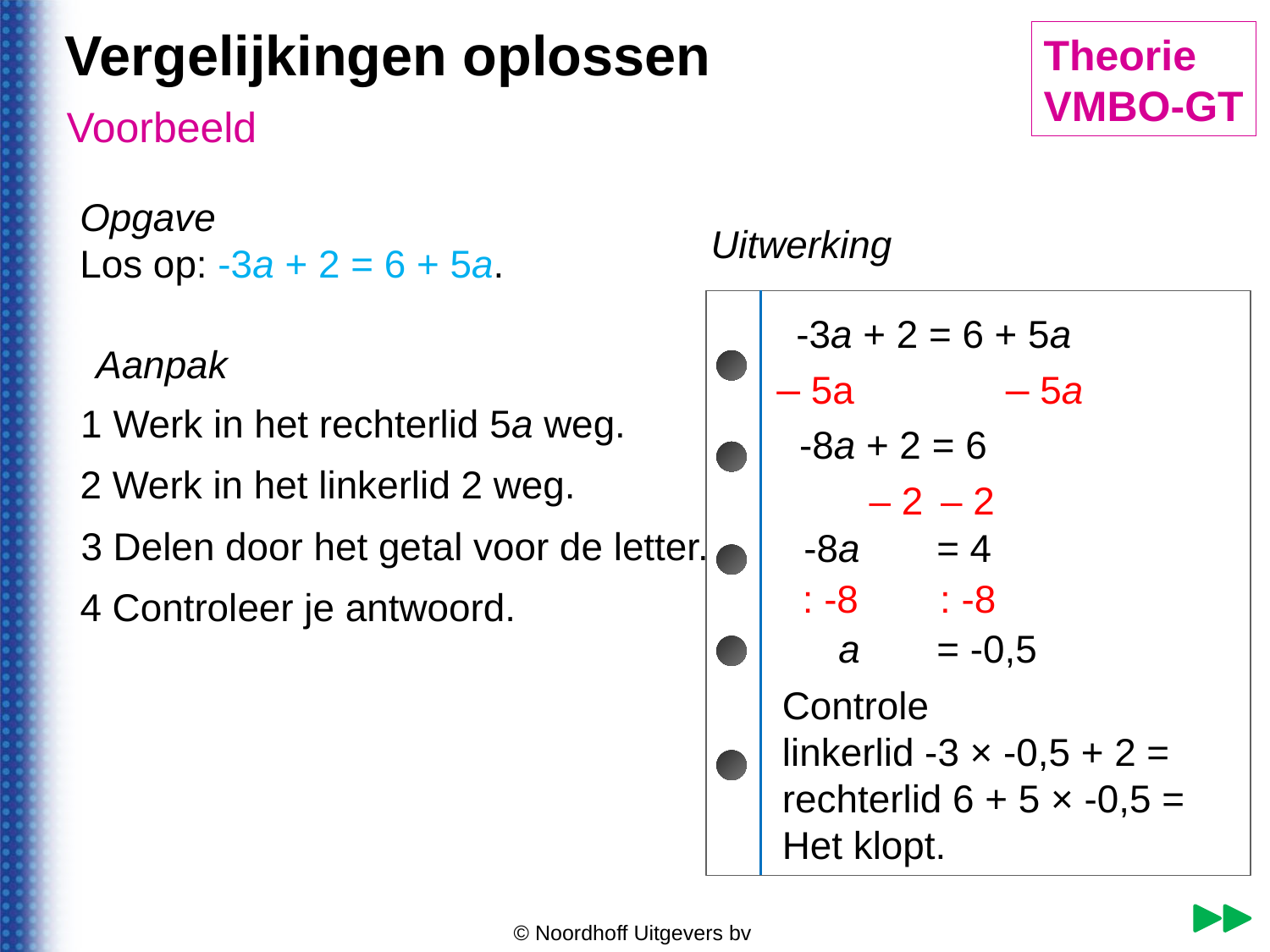

Vergelijkingen oplossen
Theorie
VMBO-GT
© Noordhoff Uitgevers bv
Voorbeeld

Opgave
Los op: -3a + 2 = 6 + 5a.
Uitwerking

-3a + 2 = 6 + 5a
Aanpak

– 5a
– 5a
1 Werk in het rechterlid 5a weg.
-8a + 2 = 6 + 5a

2 Werk in het linkerlid 2 weg.
– 2
– 2
3 Delen door het getal voor de letter.
-8a + 2 = 4 + 5a

: -8
: -8
4 Controleer je antwoord.
-8a + 2 = -0,5 + 5a

Controle
linkerlid -3 × -0,5 + 2 = 3,5
rechterlid 6 + 5 × -0,5 = 3,5
Het klopt.

© Noordhoff Uitgevers bv